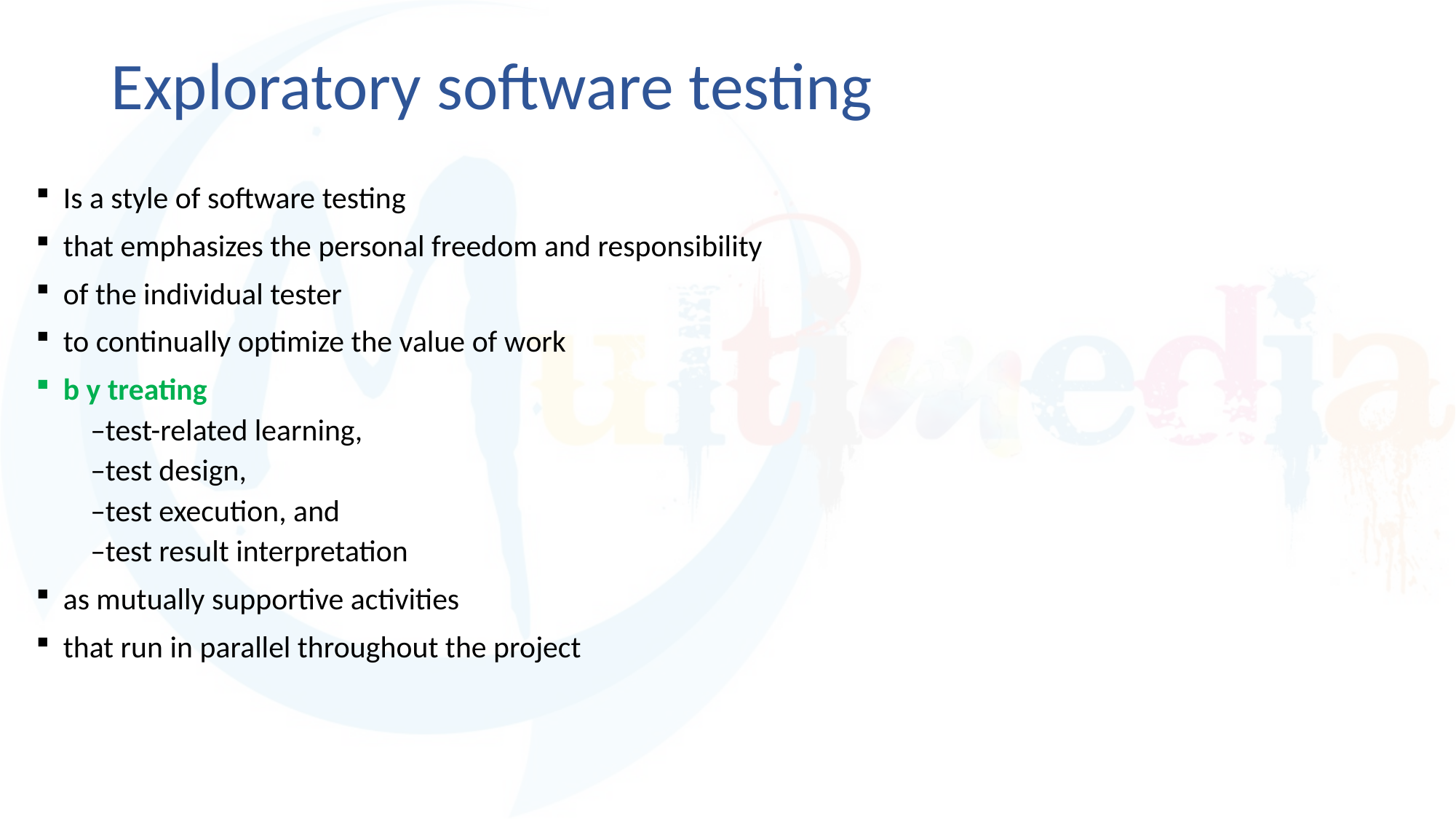

# Exploratory software testing
Is a style of software testing
that emphasizes the personal freedom and responsibility
of the individual tester
to continually optimize the value of work
b y treating
–test-related learning,
–test design,
–test execution, and
–test result interpretation
as mutually supportive activities
that run in parallel throughout the project